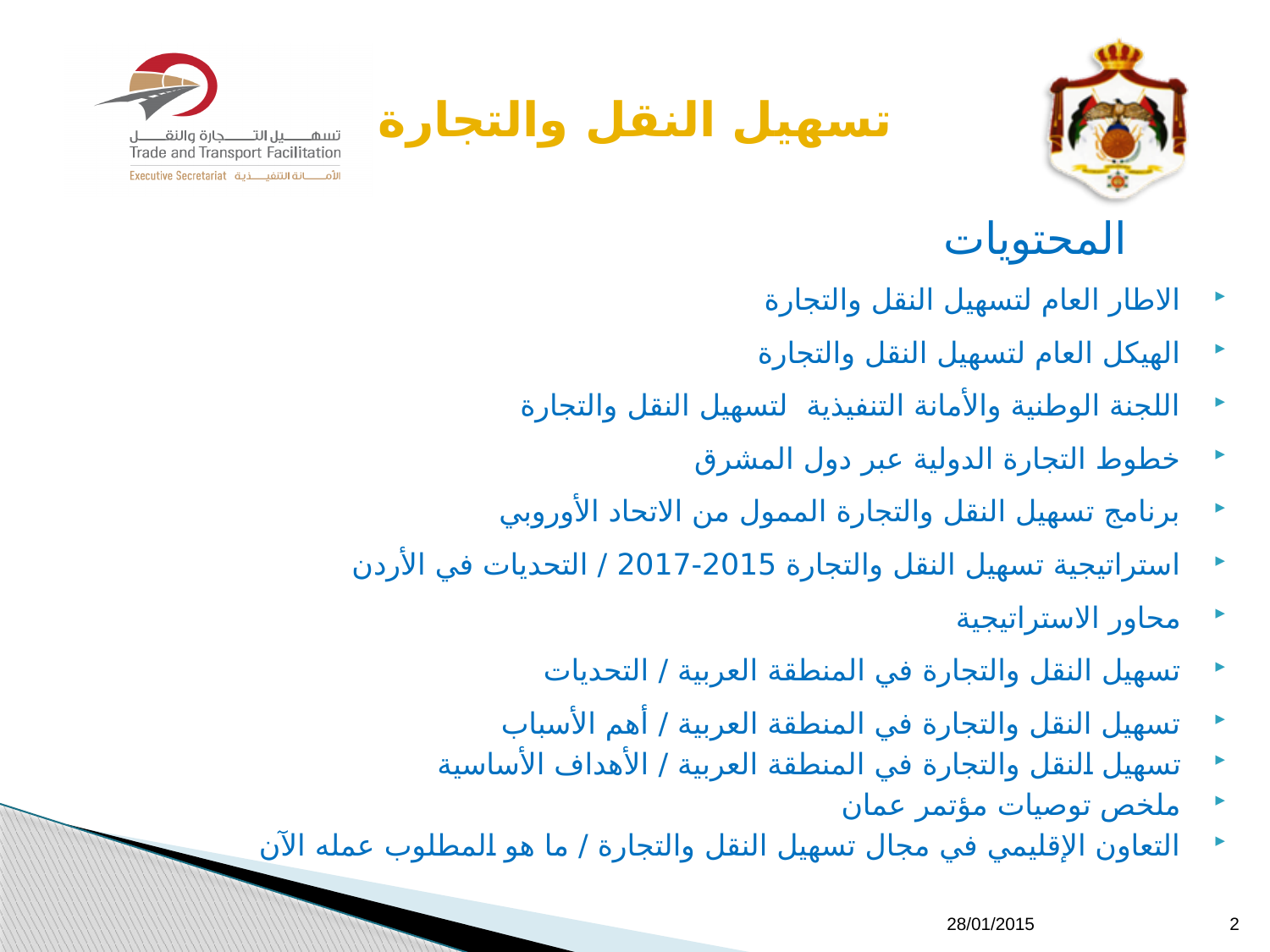

# تسهيل النقل والتجارة
		المحتويات
الاطار العام لتسهيل النقل والتجارة
الهيكل العام لتسهيل النقل والتجارة
اللجنة الوطنية والأمانة التنفيذية  لتسهيل النقل والتجارة
خطوط التجارة الدولية عبر دول المشرق
برنامج تسهيل النقل والتجارة الممول من الاتحاد الأوروبي
استراتيجية تسهيل النقل والتجارة 2015-2017 / التحديات في الأردن
محاور الاستراتيجية
تسهيل النقل والتجارة في المنطقة العربية / التحديات
تسهيل النقل والتجارة في المنطقة العربية / أهم الأسباب
تسهيل النقل والتجارة في المنطقة العربية / الأهداف الأساسية
ملخص توصيات مؤتمر عمان
التعاون الإقليمي في مجال تسهيل النقل والتجارة / ما هو المطلوب عمله الآن

28/01/2015
2